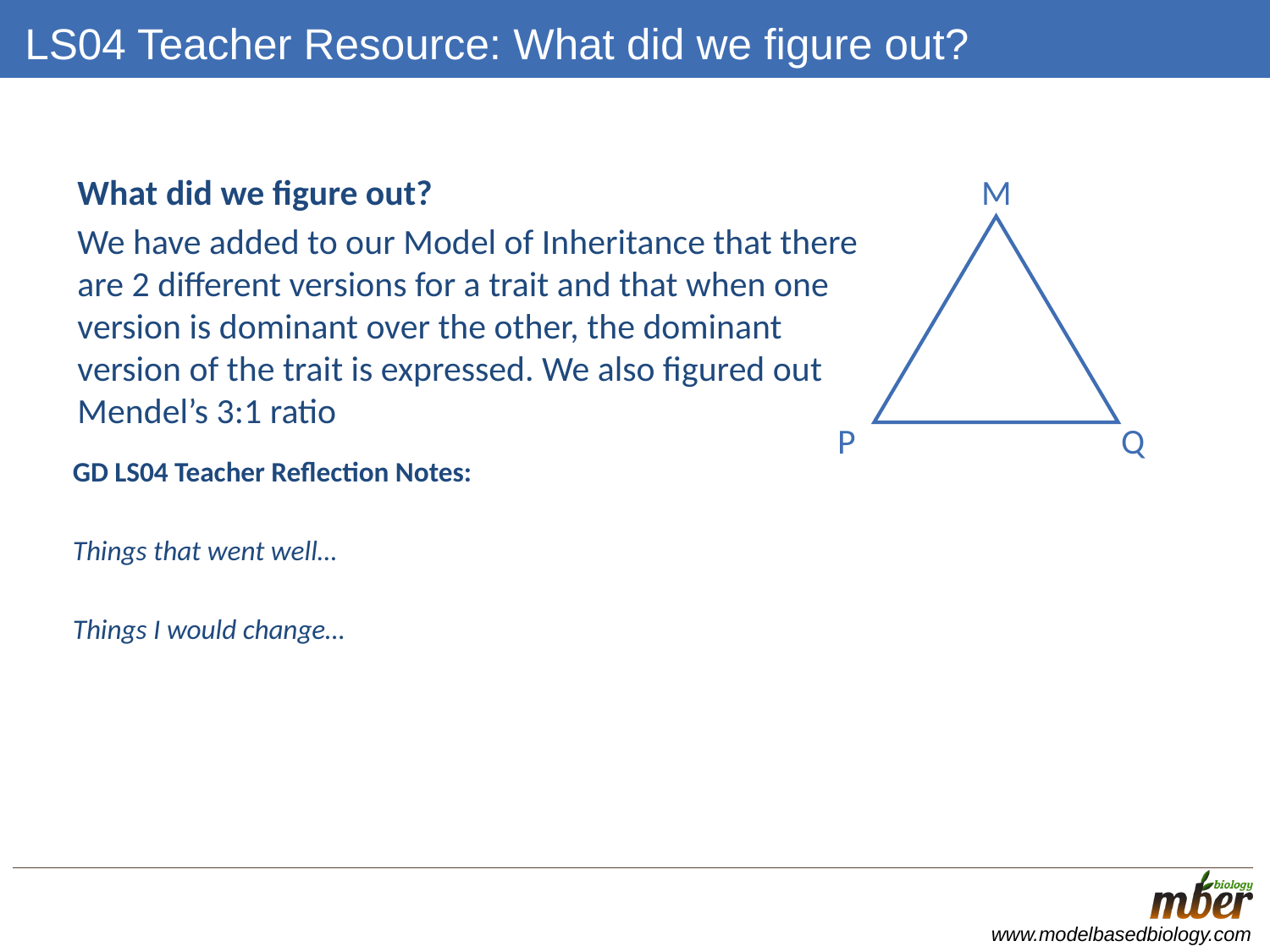

# LS04 Teacher Resource: What did we figure out?
What did we figure out?
We have added to our Model of Inheritance that there are 2 different versions for a trait and that when one version is dominant over the other, the dominant version of the trait is expressed. We also figured out Mendel’s 3:1 ratio
M

Q
P
GD LS04 Teacher Reflection Notes:

Things that went well…

Things I would change…